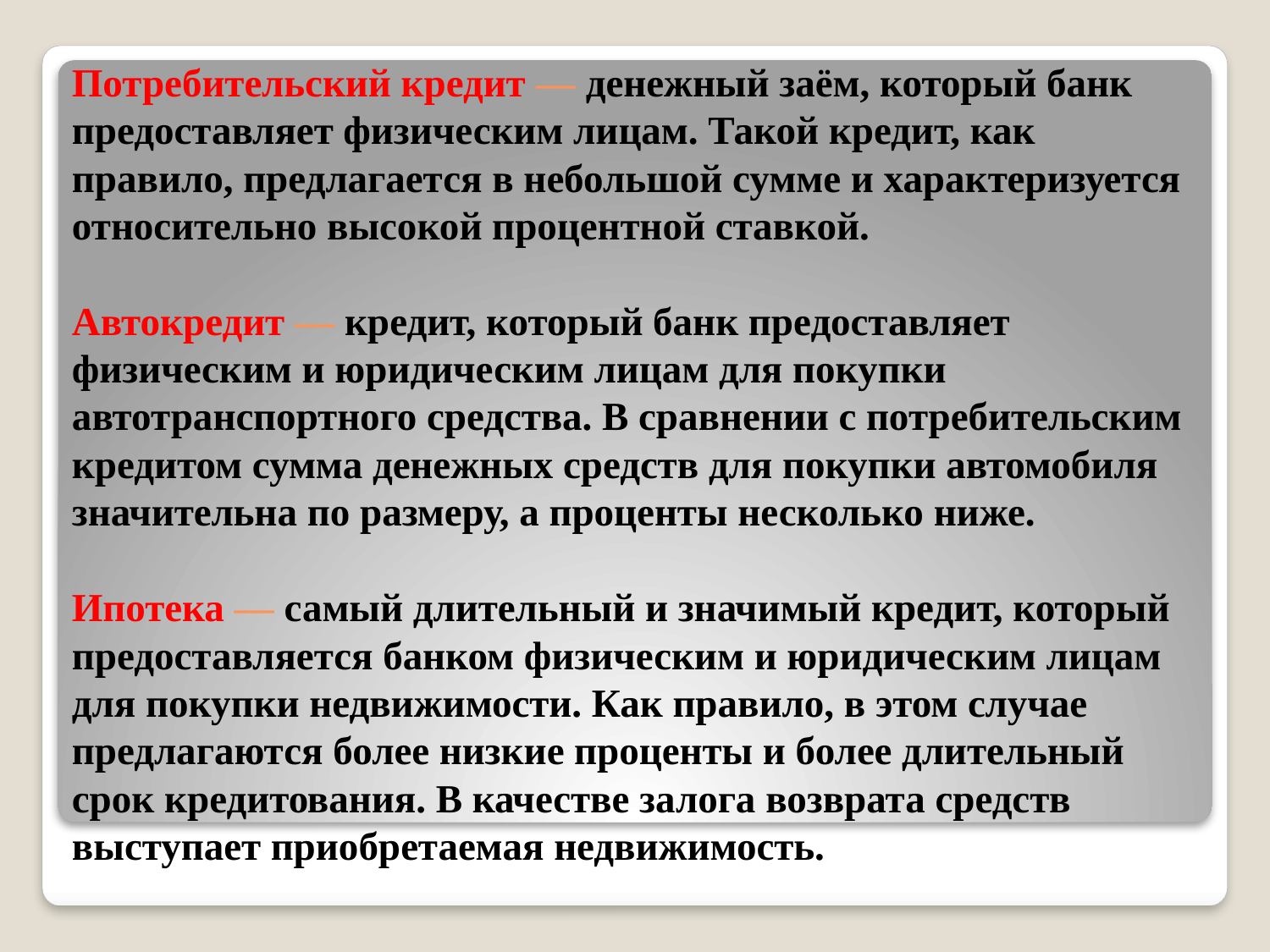

# Потребительский кредит — денежный заём, который банк предоставляет физическим лицам. Такой кредит, как правило, предлагается в небольшой сумме и характеризуется относительно высокой процентной ставкой. Автокредит — кредит, который банк предоставляет физическим и юридическим лицам для покупки автотранспортного средства. В сравнении с потребительским кредитом сумма денежных средств для покупки автомобиля значительна по размеру, а проценты несколько ниже.  Ипотека — самый длительный и значимый кредит, который предоставляется банком физическим и юридическим лицам для покупки недвижимости. Как правило, в этом случае предлагаются более низкие проценты и более длительный срок кредитования. В качестве залога возврата средств выступает приобретаемая недвижимость.